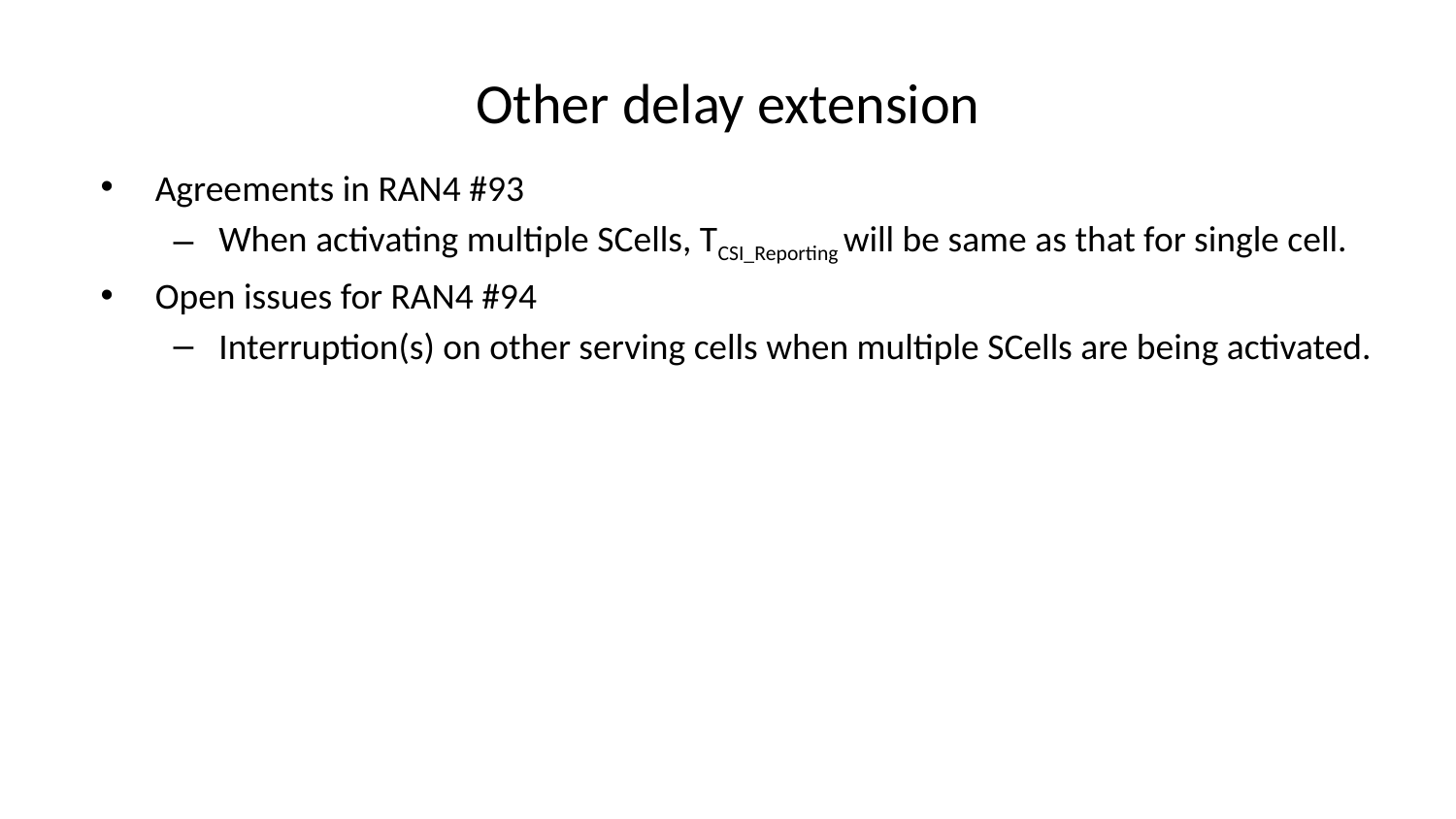

# Other delay extension
Agreements in RAN4 #93
When activating multiple SCells, TCSI_Reporting will be same as that for single cell.
Open issues for RAN4 #94
Interruption(s) on other serving cells when multiple SCells are being activated.